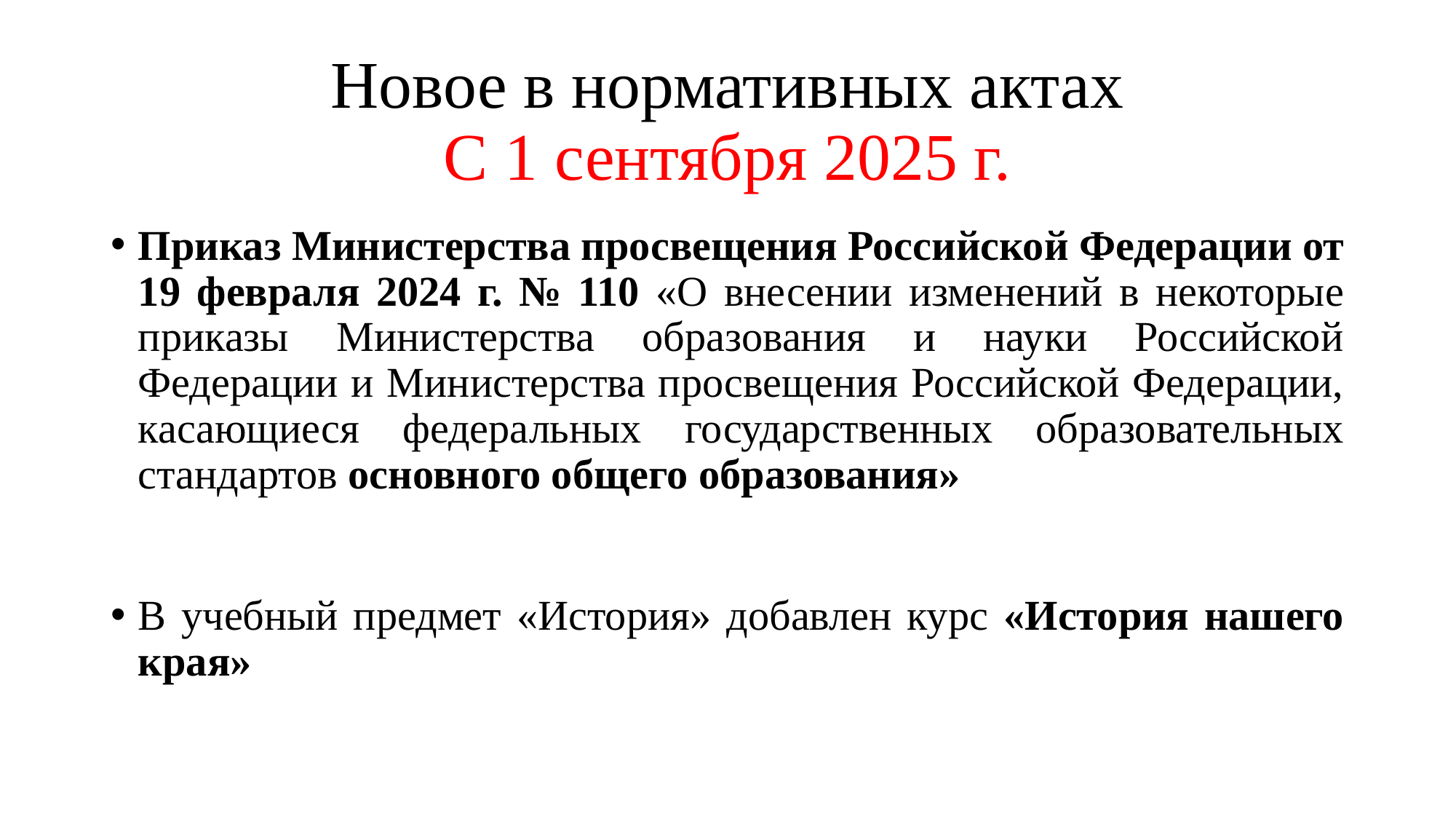

# Новое в нормативных актах С 1 сентября 2025 г.
Приказ Министерства просвещения Российской Федерации от 19 февраля 2024 г. № 110 «О внесении изменений в некоторые приказы Министерства образования и науки Российской Федерации и Министерства просвещения Российской Федерации, касающиеся федеральных государственных образовательных стандартов основного общего образования»

В учебный предмет «История» добавлен курс «История нашего края»